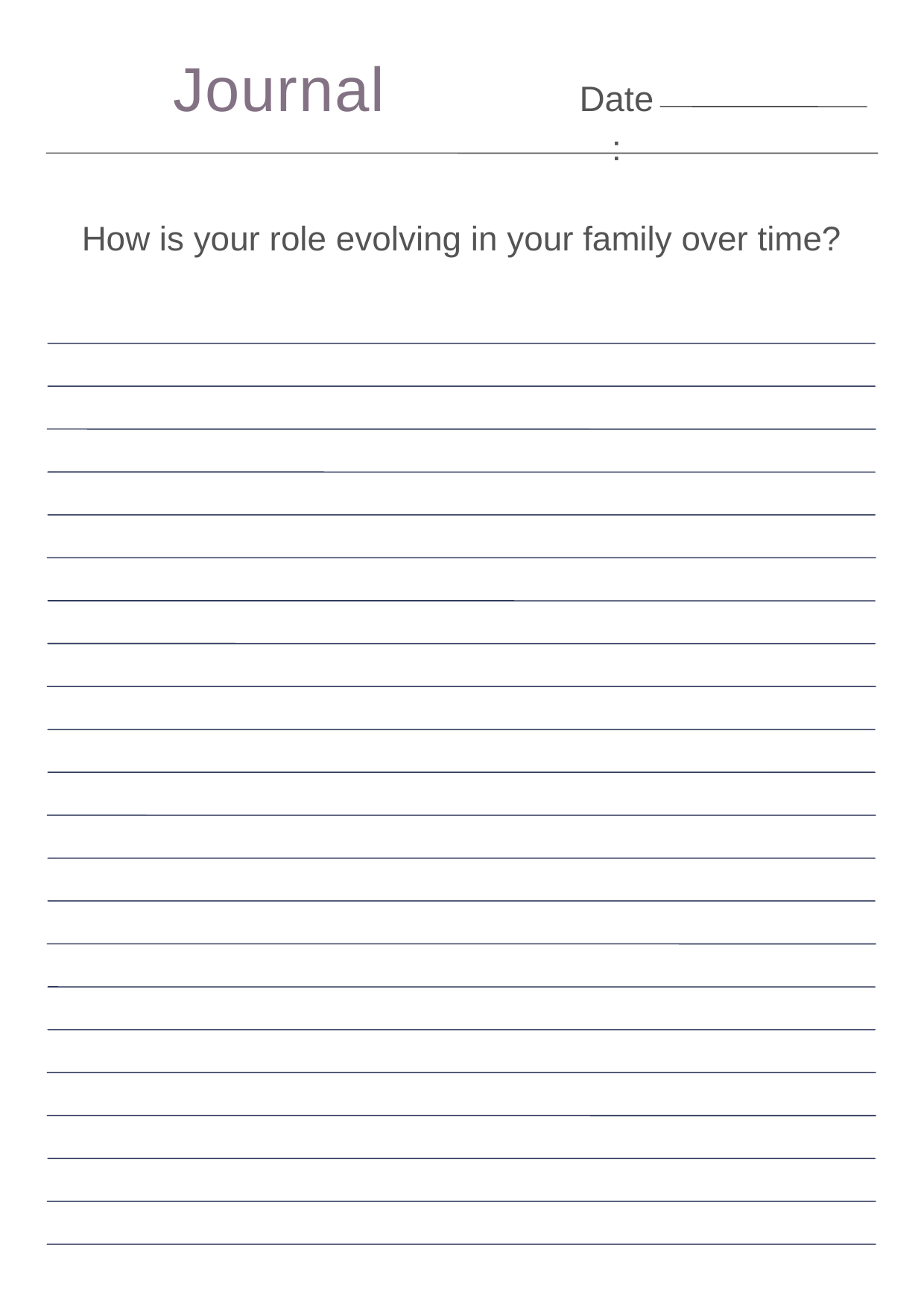

Journal
Date:

How is your role evolving in your family over time?